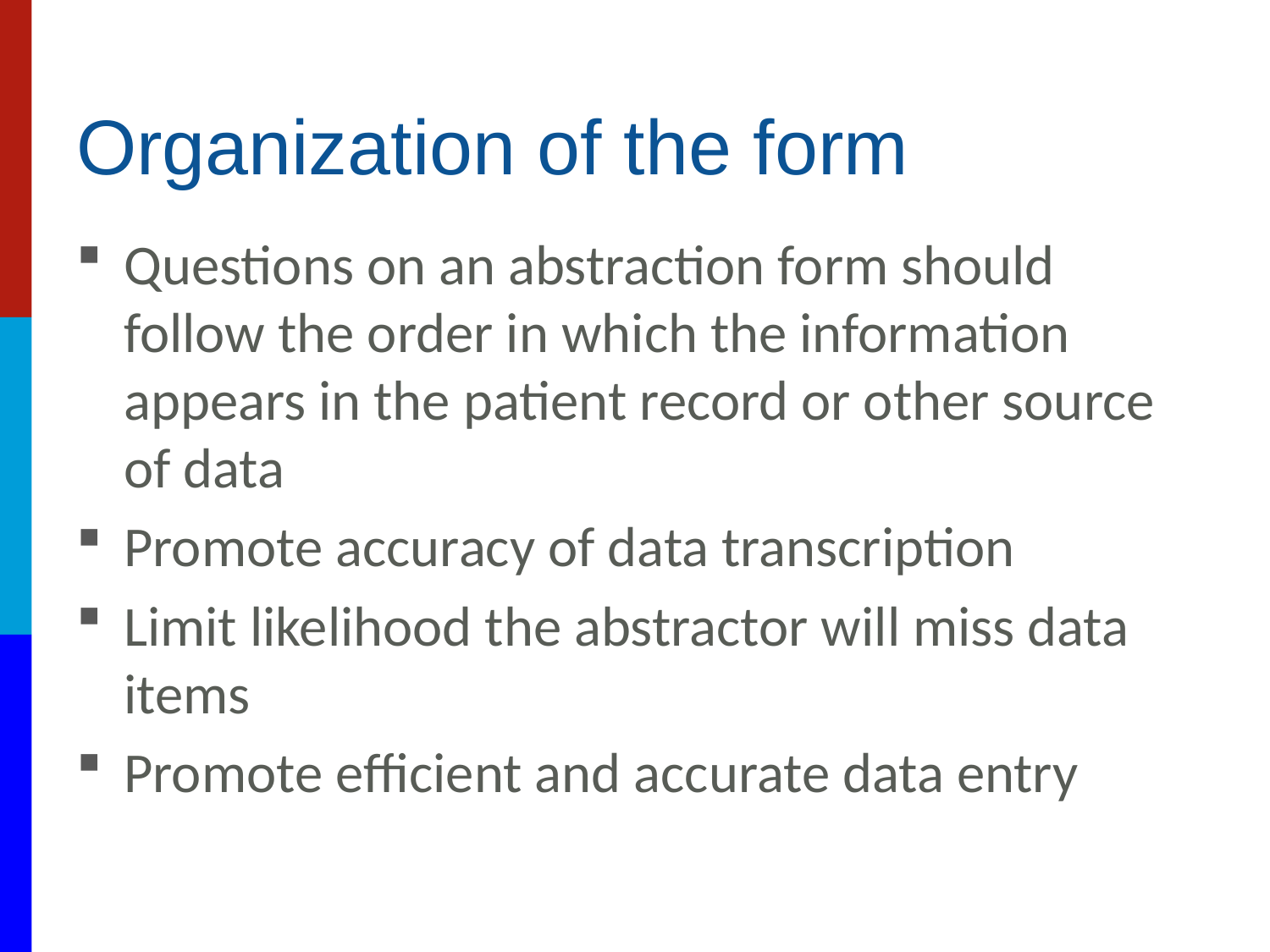

# Organization of the form
Questions on an abstraction form should follow the order in which the information appears in the patient record or other source of data
Promote accuracy of data transcription
Limit likelihood the abstractor will miss data items
Promote efficient and accurate data entry